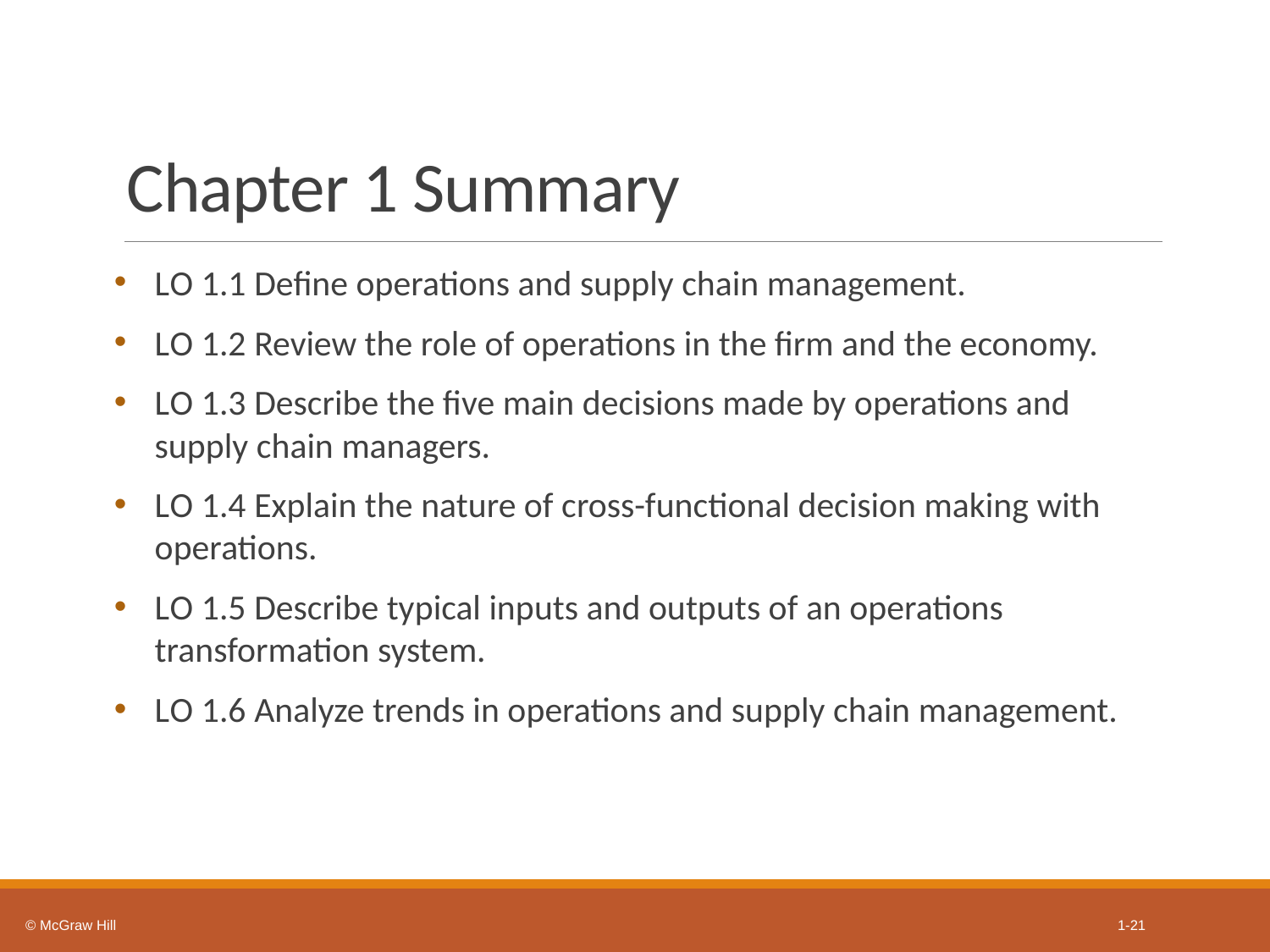

# Chapter 1 Summary
L O 1.1 Define operations and supply chain management.
L O 1.2 Review the role of operations in the firm and the economy.
L O 1.3 Describe the five main decisions made by operations and supply chain managers.
L O 1.4 Explain the nature of cross-functional decision making with operations.
L O 1.5 Describe typical inputs and outputs of an operations transformation system.
L O 1.6 Analyze trends in operations and supply chain management.